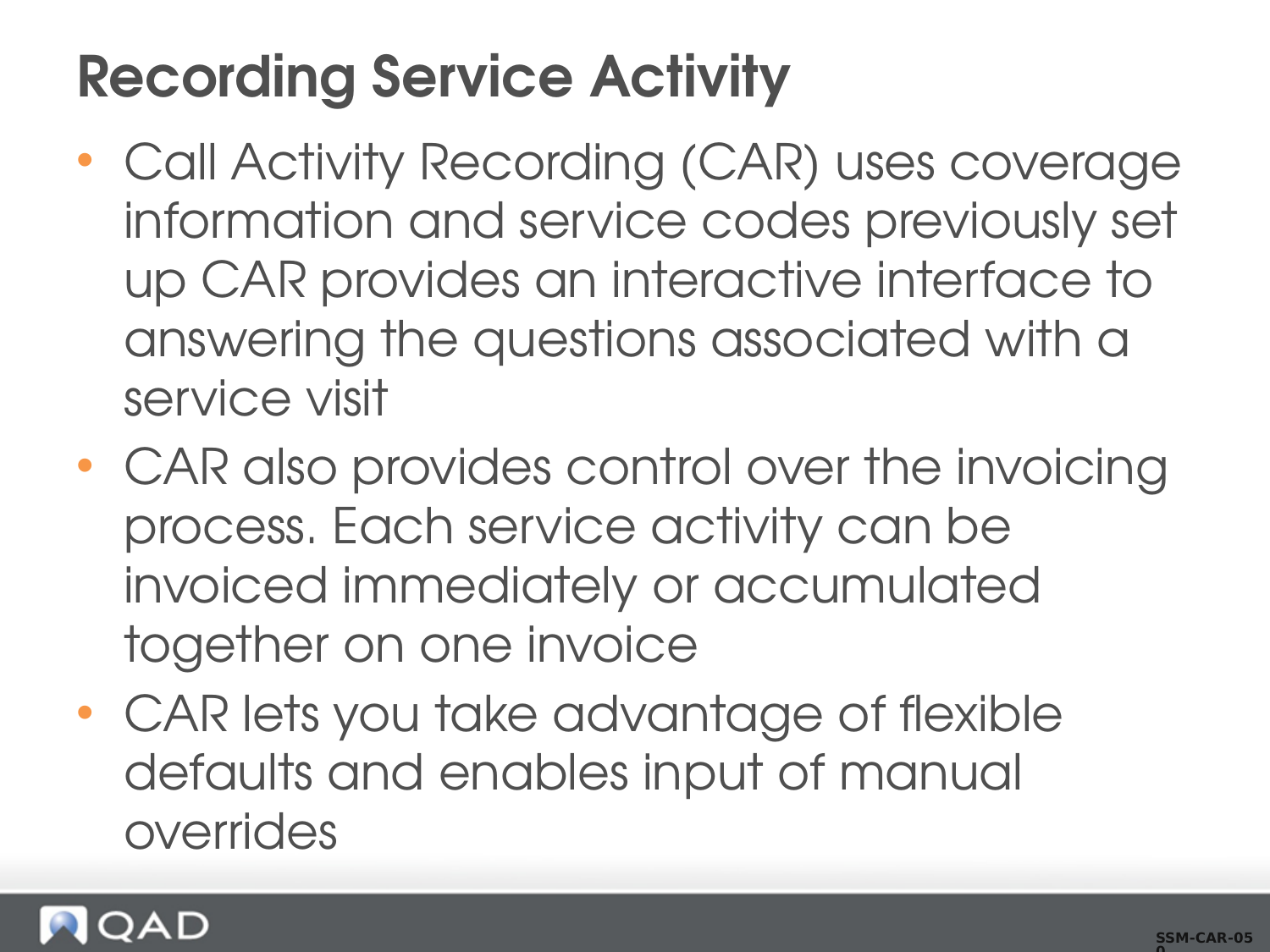

# Recording Service Activity
Call Activity Recording (CAR) uses coverage information and service codes previously set up CAR provides an interactive interface to answering the questions associated with a service visit
CAR also provides control over the invoicing process. Each service activity can be invoiced immediately or accumulated together on one invoice
CAR lets you take advantage of flexible defaults and enables input of manual overrides

SSM-CAR-050